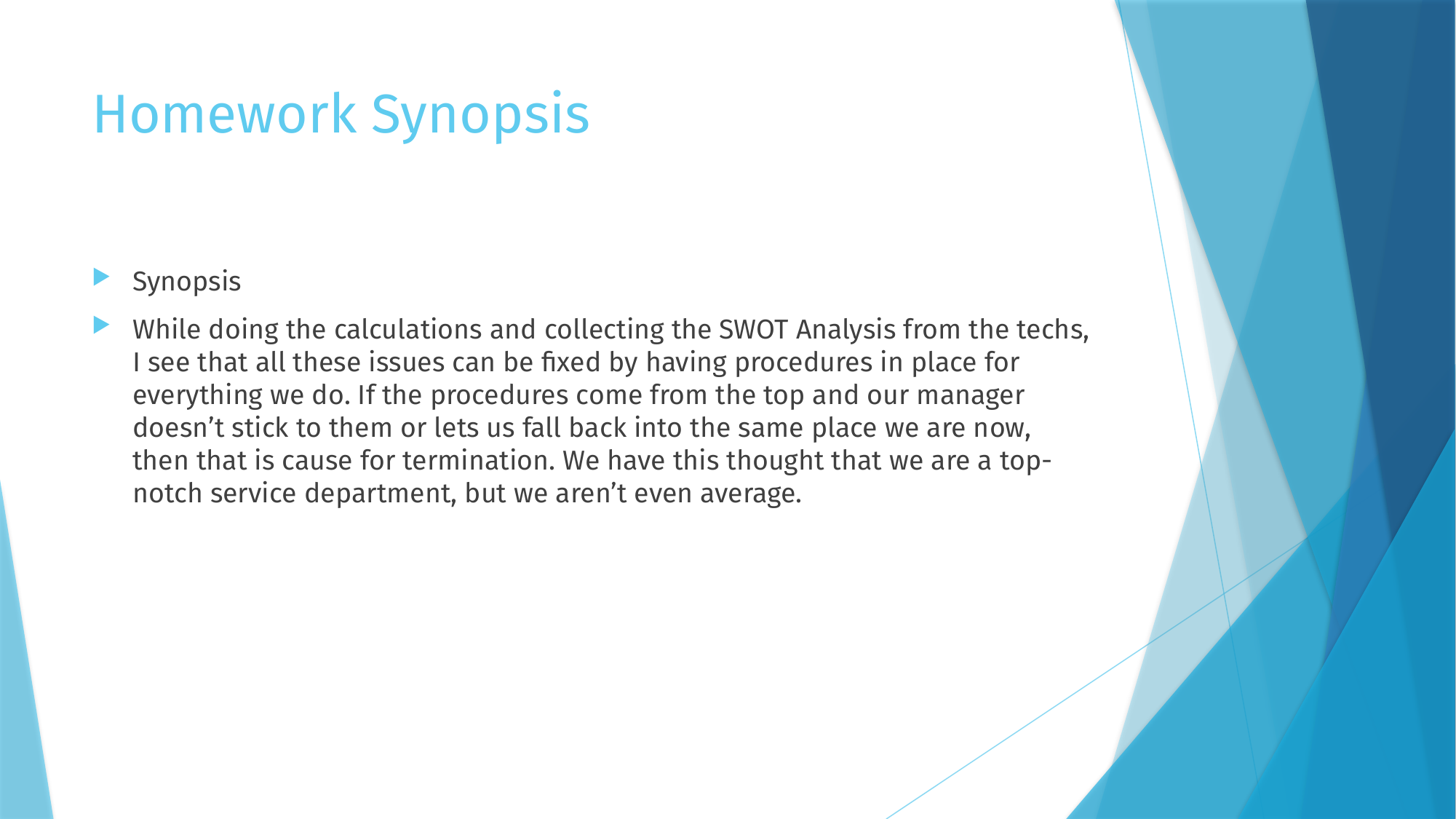

# Homework Synopsis
Synopsis
While doing the calculations and collecting the SWOT Analysis from the techs, I see that all these issues can be fixed by having procedures in place for everything we do. If the procedures come from the top and our manager doesn’t stick to them or lets us fall back into the same place we are now, then that is cause for termination. We have this thought that we are a top-notch service department, but we aren’t even average.